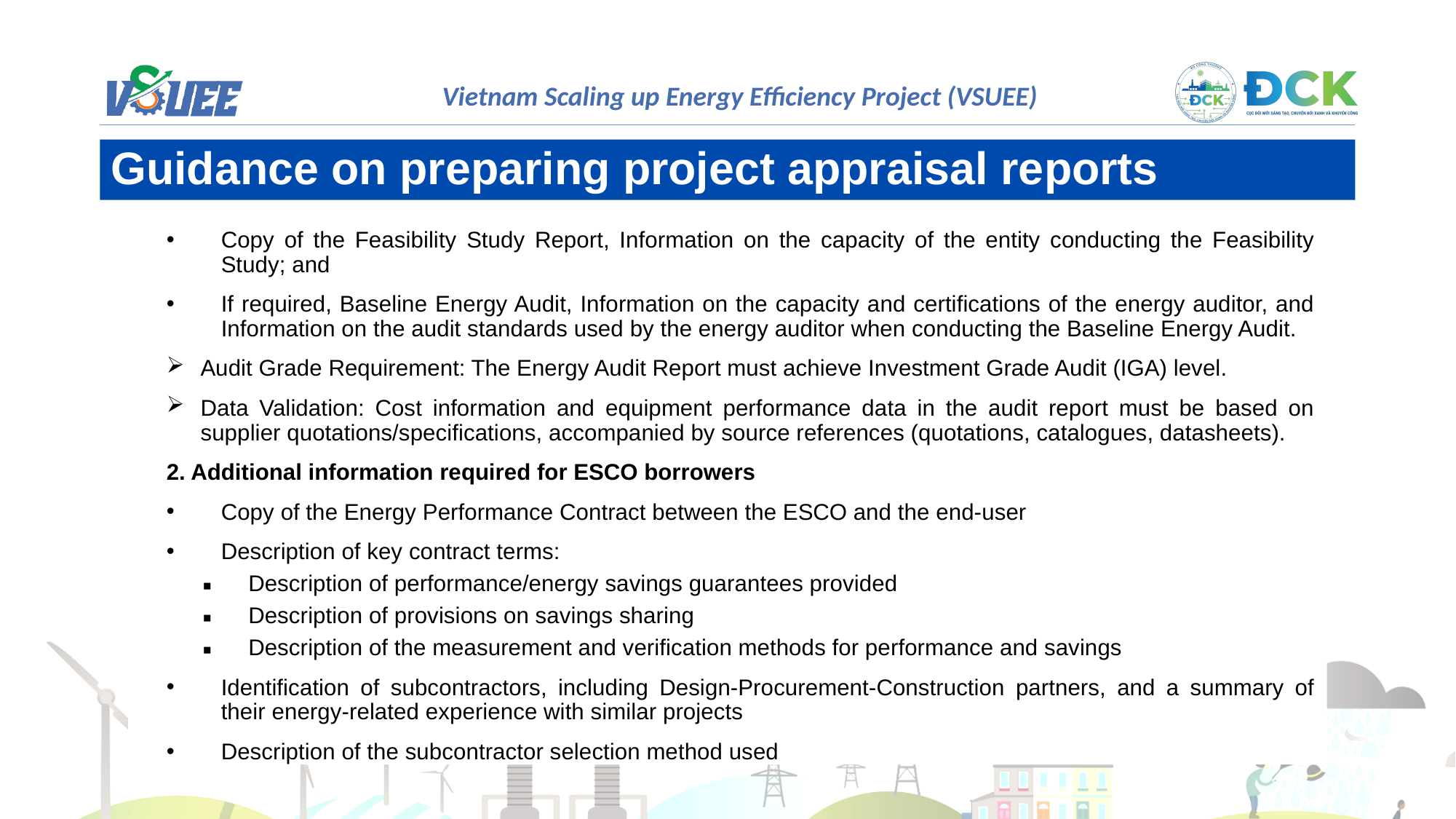

Guidance on preparing project appraisal reports
Copy of the Feasibility Study Report, Information on the capacity of the entity conducting the Feasibility Study; and
If required, Baseline Energy Audit, Information on the capacity and certifications of the energy auditor, and Information on the audit standards used by the energy auditor when conducting the Baseline Energy Audit.
Audit Grade Requirement: The Energy Audit Report must achieve Investment Grade Audit (IGA) level.
Data Validation: Cost information and equipment performance data in the audit report must be based on supplier quotations/specifications, accompanied by source references (quotations, catalogues, datasheets).
2. Additional information required for ESCO borrowers
Copy of the Energy Performance Contract between the ESCO and the end-user
Description of key contract terms:
Description of performance/energy savings guarantees provided
Description of provisions on savings sharing
Description of the measurement and verification methods for performance and savings
Identification of subcontractors, including Design-Procurement-Construction partners, and a summary of their energy-related experience with similar projects
Description of the subcontractor selection method used